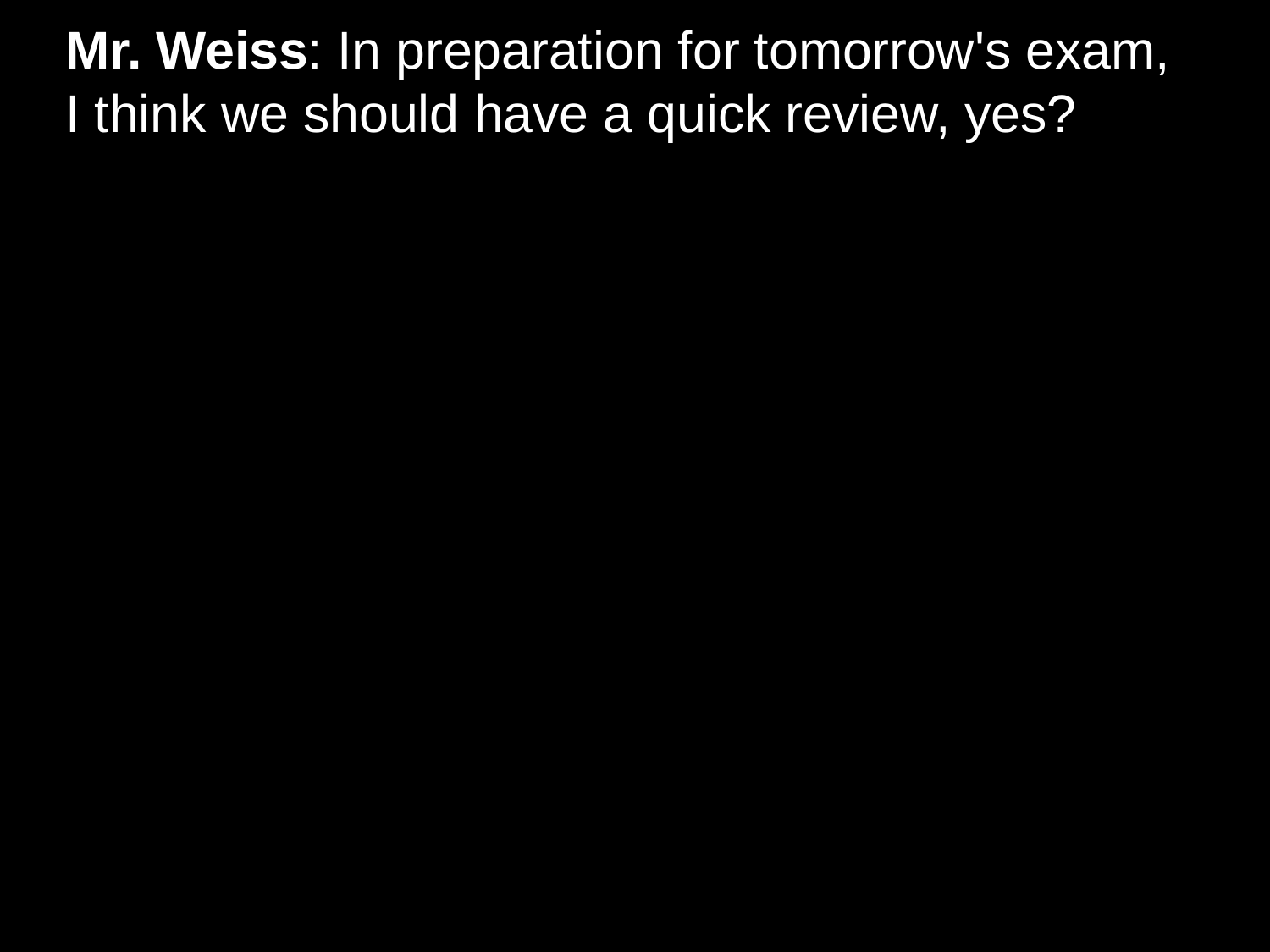

# Mr. Weiss: In preparation for tomorrow's exam, I think we should have a quick review, yes?